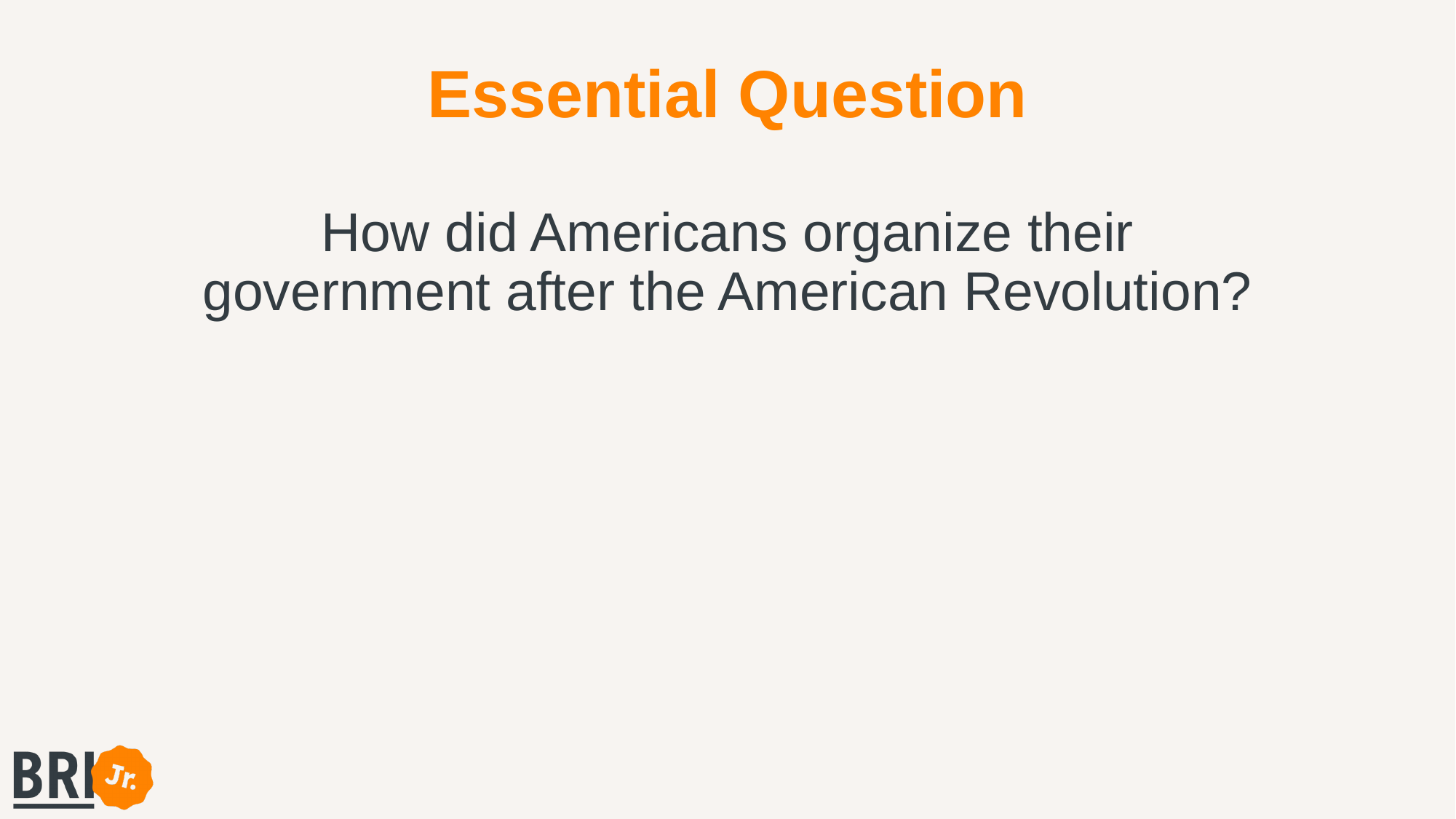

# Essential Question
How did Americans organize their government after the American Revolution?